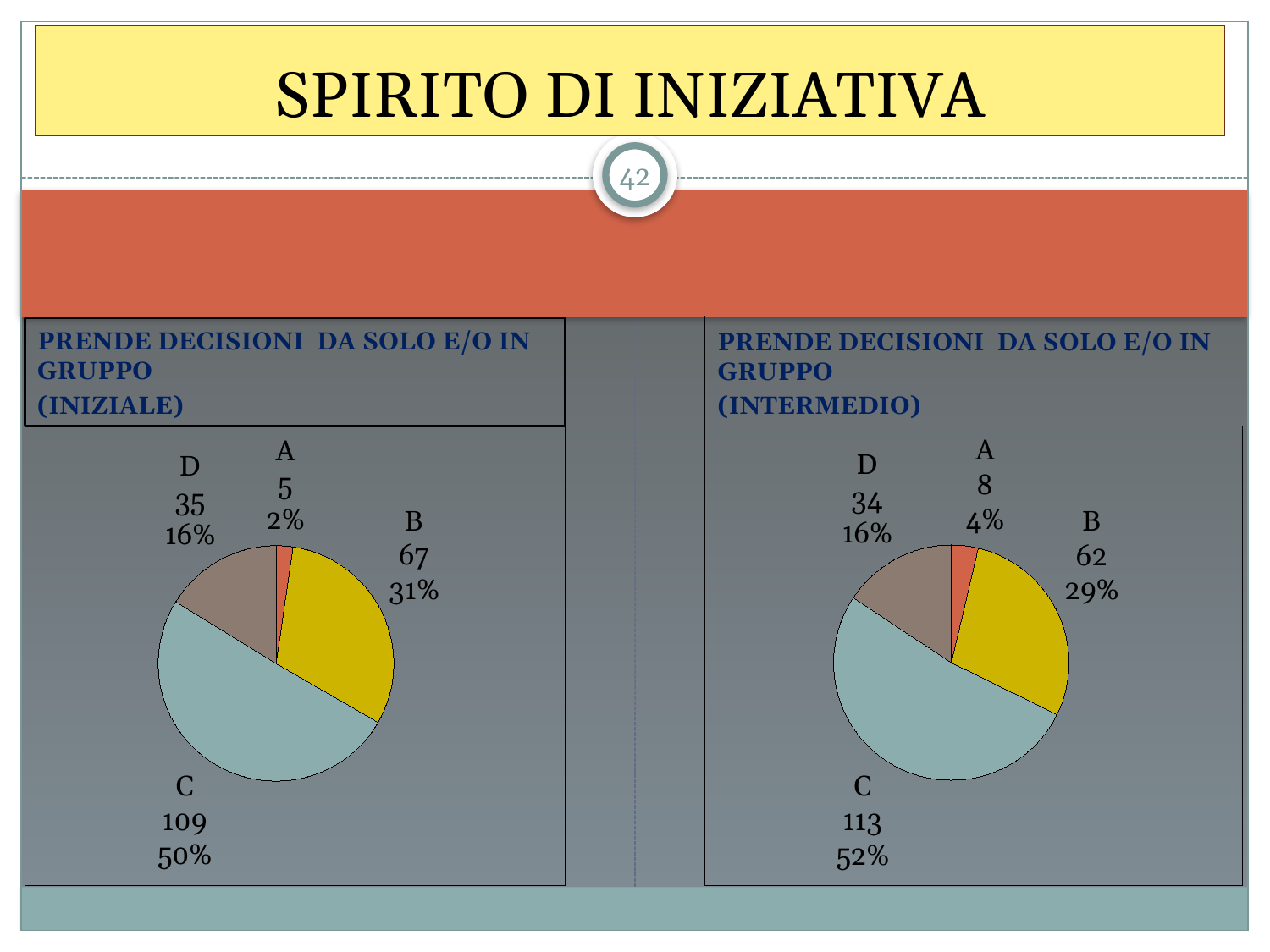

# SPIRITO DI INIZIATIVA
42
PRENDE DECISIONI  DA SOLO E/O IN GRUPPO
(INTERMEDIO)
PRENDE DECISIONI  DA SOLO E/O IN GRUPPO
(INIZIALE)

### Chart

| Category | Vendite |
|---|---|
| A | 8.0 |
| B | 62.0 |
| C | 113.0 |
| D | 34.0 |

### Chart

| Category | Vendite |
|---|---|
| A | 5.0 |
| B | 67.0 |
| C | 109.0 |
| D | 35.0 |